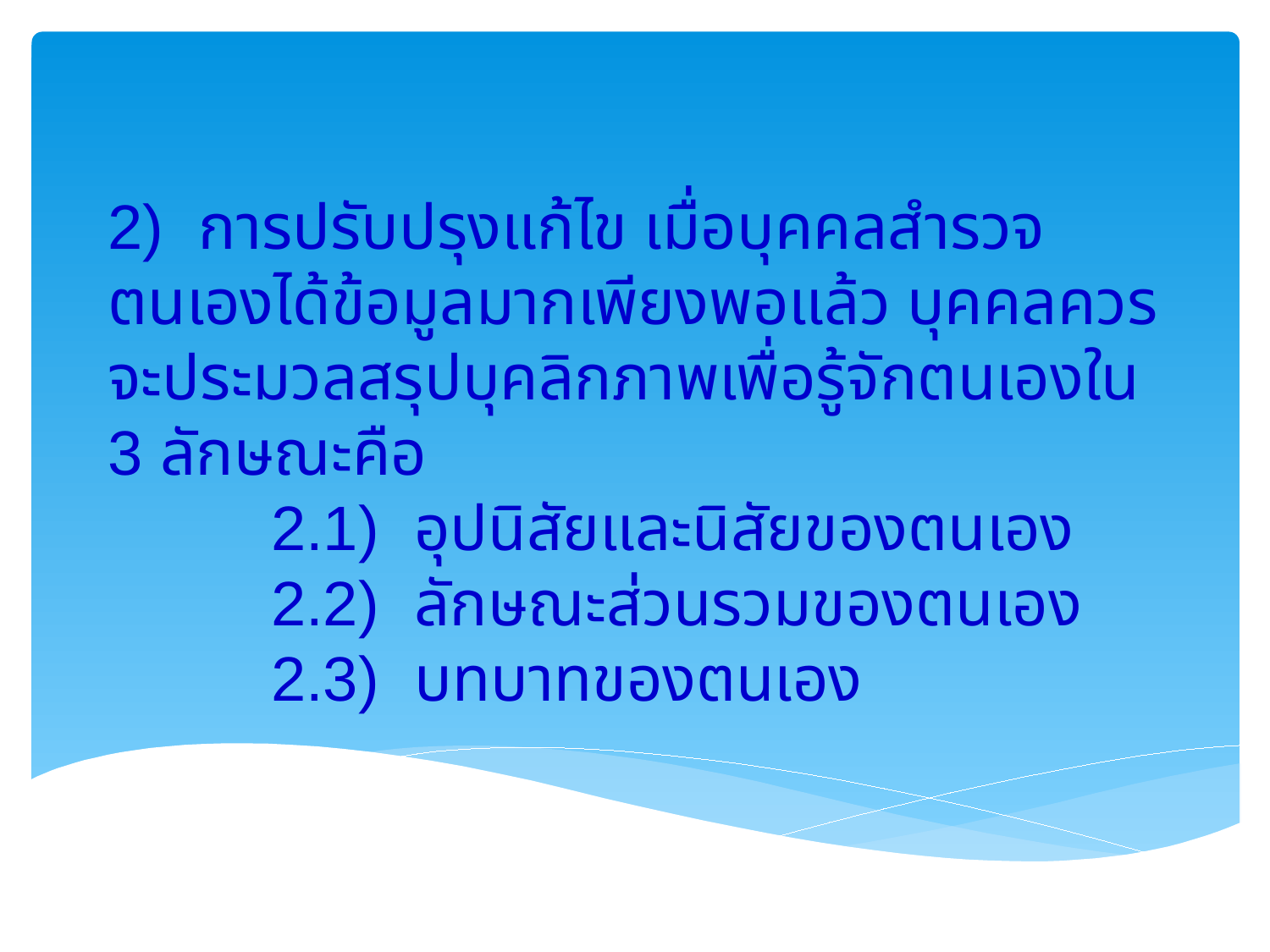

# 2)  การปรับปรุงแก้ไข เมื่อบุคคลสำรวจตนเองได้ข้อมูลมากเพียงพอแล้ว บุคคลควรจะประมวลสรุปบุคลิกภาพเพื่อรู้จักตนเองใน 3 ลักษณะคือ           2.1)  อุปนิสัยและนิสัยของตนเอง           2.2)  ลักษณะส่วนรวมของตนเอง           2.3)  บทบาทของตนเอง